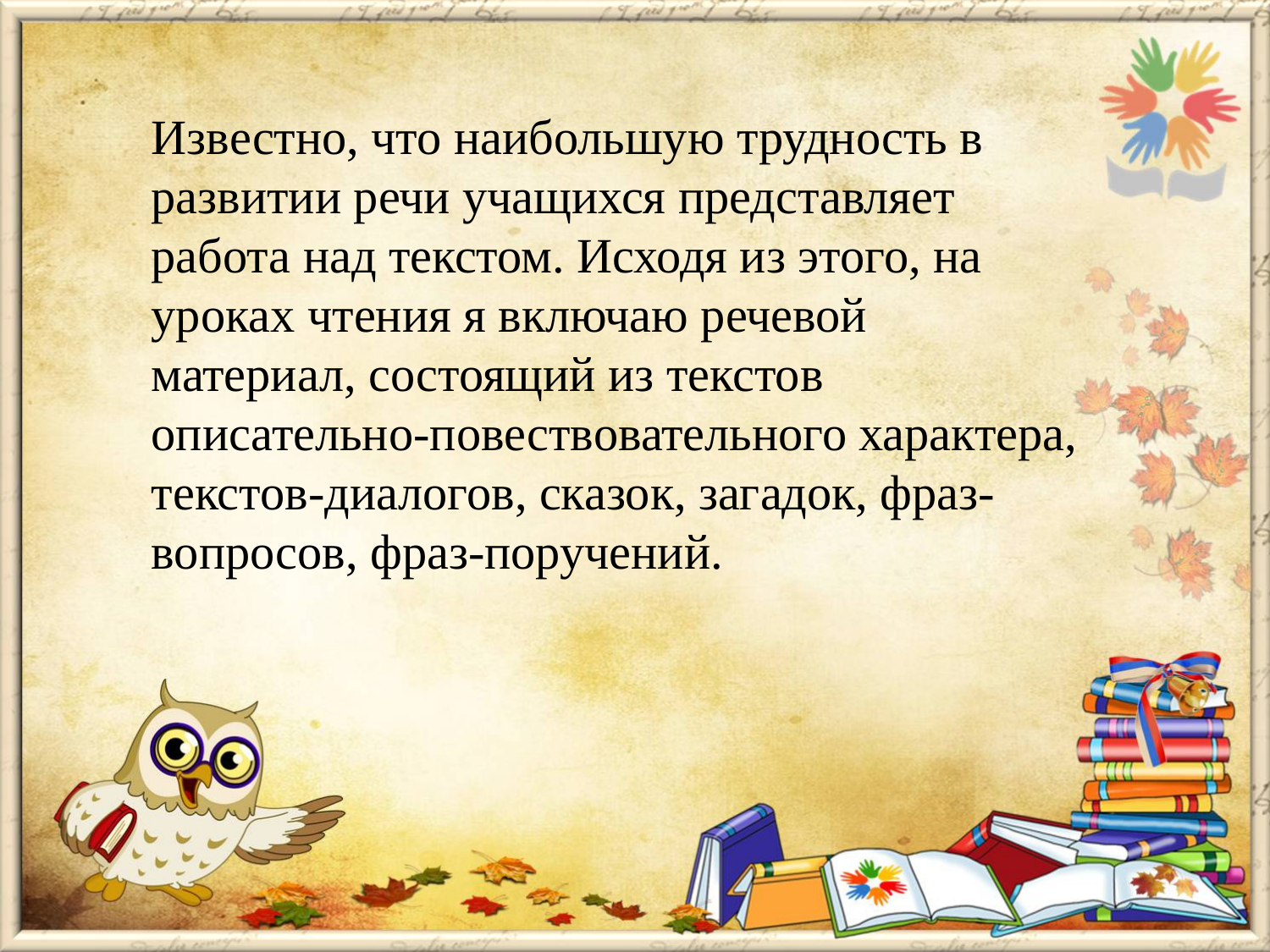

Известно, что наибольшую трудность в развитии речи учащихся представляет работа над текстом. Исходя из этого, на уроках чтения я включаю речевой материал, состоящий из текстов описательно-повествовательного характера, текстов-диалогов, сказок, загадок, фраз-вопросов, фраз-поручений.